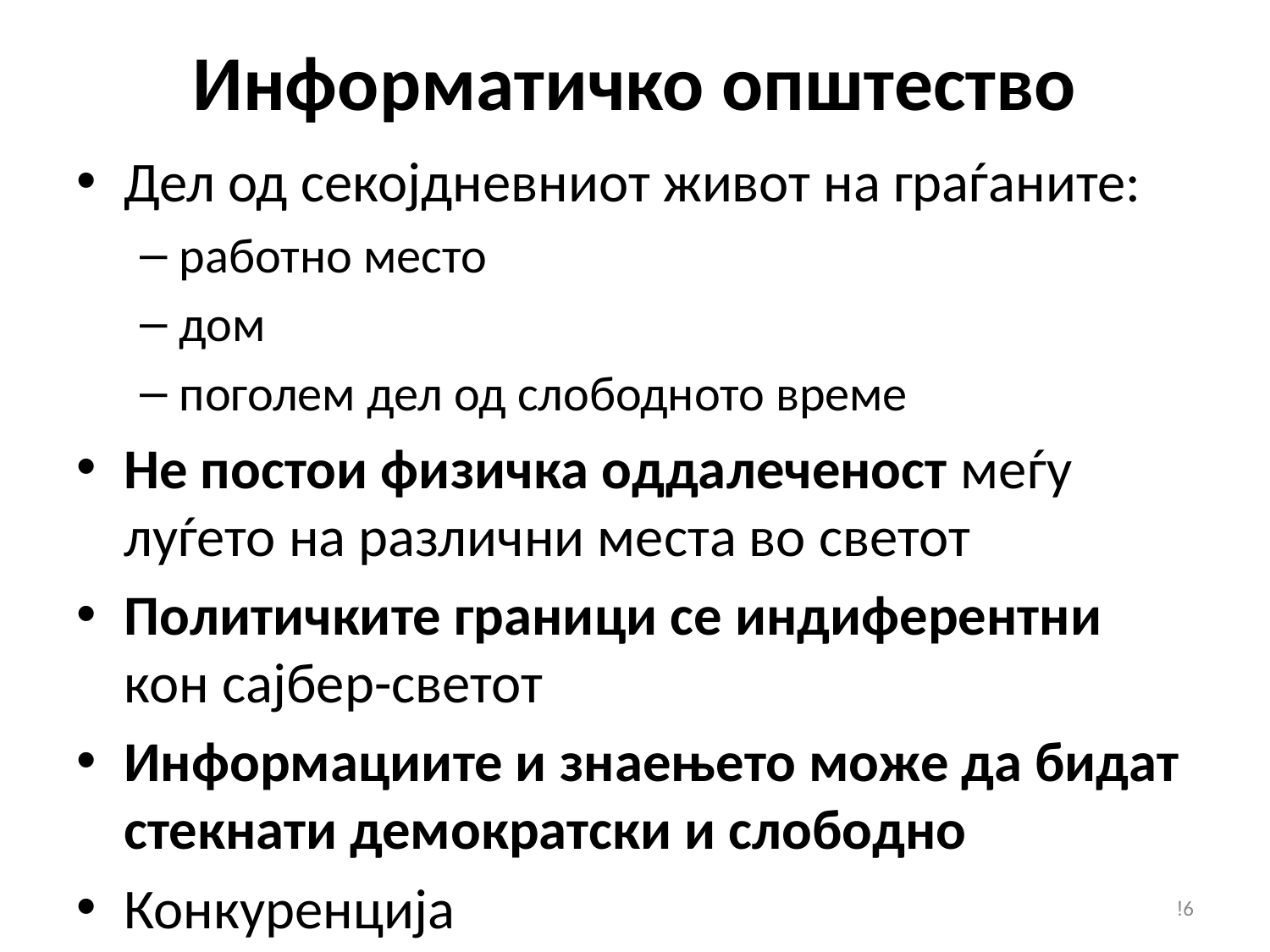

# Информатичко општество
Дел од секојдневниот живот на граѓаните:
работно место
дом
поголем дел од слободното време
Не постои физичка оддалеченост меѓу луѓето на различни места во светот
Политичките граници се индиферентни кон сајбер-светот
Информациите и знаењето може да бидат стекнати демократски и слободно
Конкуренција
!6